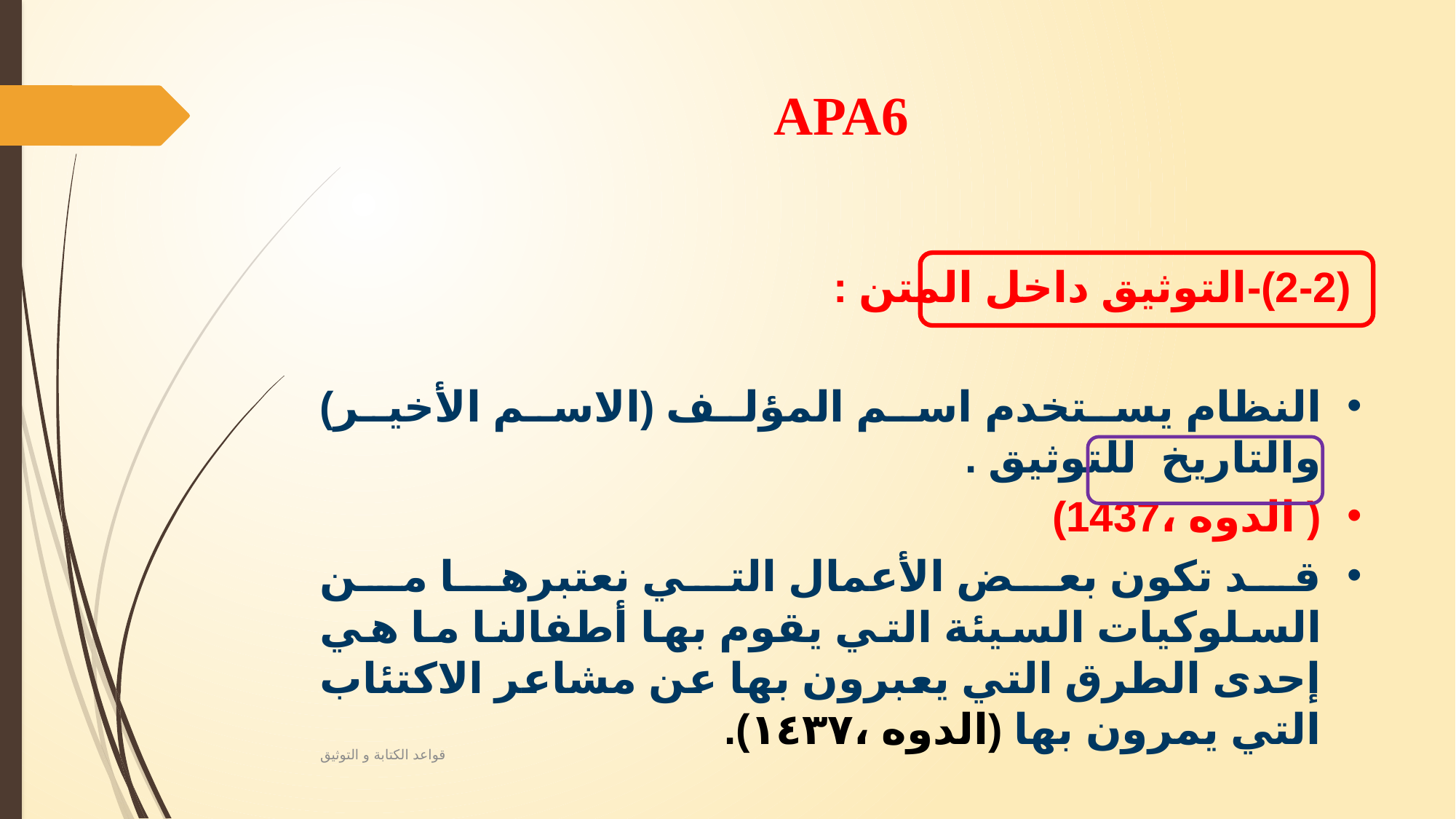

# APA6

 (2-2)-التوثيق داخل المتن :

النظام يستخدم اسم المؤلف (الاسم الأخير) والتاريخ  للتوثيق .
( الدوه ،1437)
قد تكون بعض الأعمال التي نعتبرها من السلوكيات السيئة التي يقوم بها أطفالنا ما هي إحدى الطرق التي يعبرون بها عن مشاعر الاكتئاب التي يمرون بها (الدوه ،١٤٣٧).

قواعد الكتابة و التوثيق